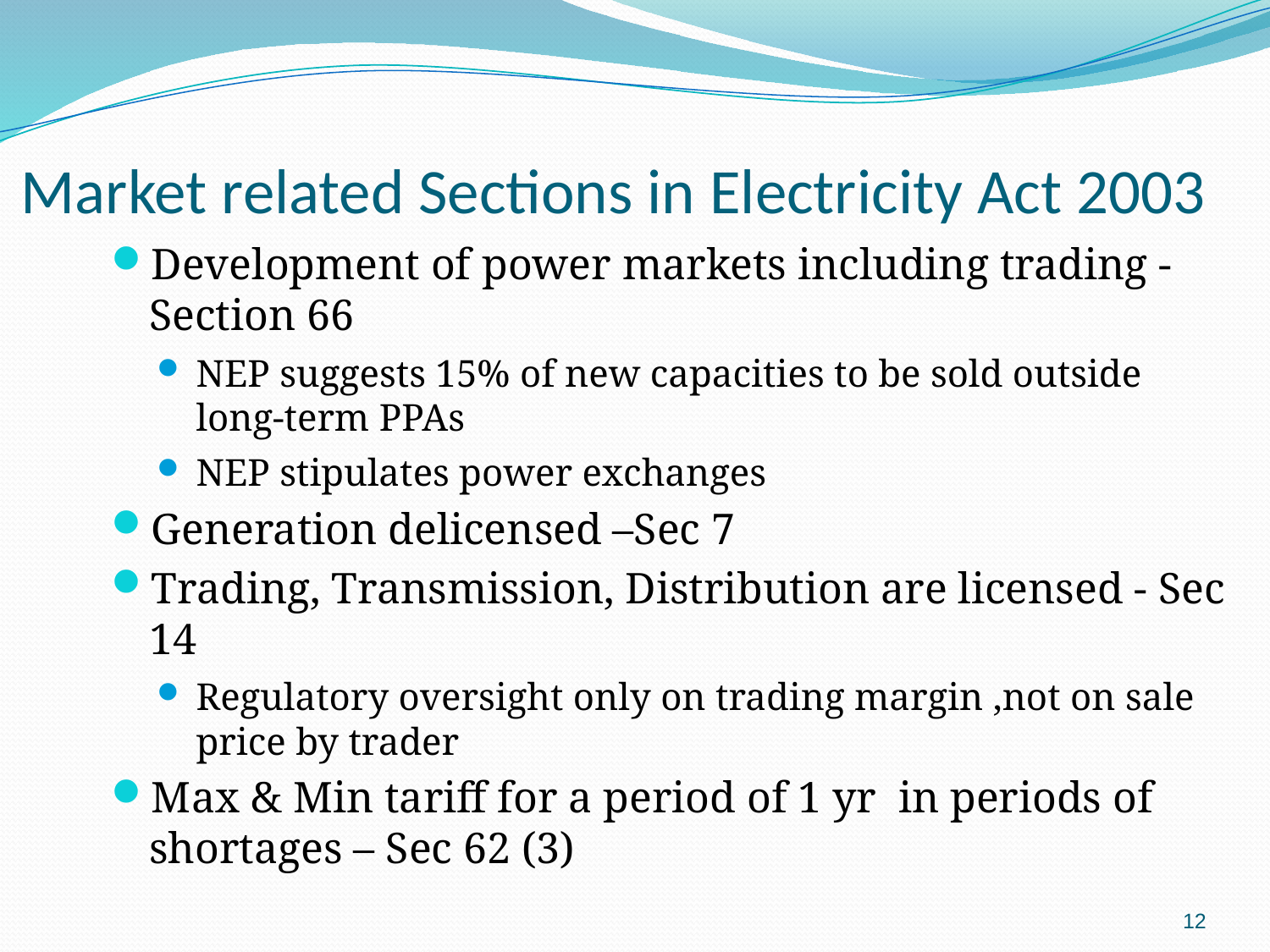

# Market related Sections in Electricity Act 2003
Development of power markets including trading - Section 66
NEP suggests 15% of new capacities to be sold outside long-term PPAs
NEP stipulates power exchanges
Generation delicensed –Sec 7
Trading, Transmission, Distribution are licensed - Sec 14
Regulatory oversight only on trading margin ,not on sale price by trader
Max & Min tariff for a period of 1 yr  in periods of shortages – Sec 62 (3)

12